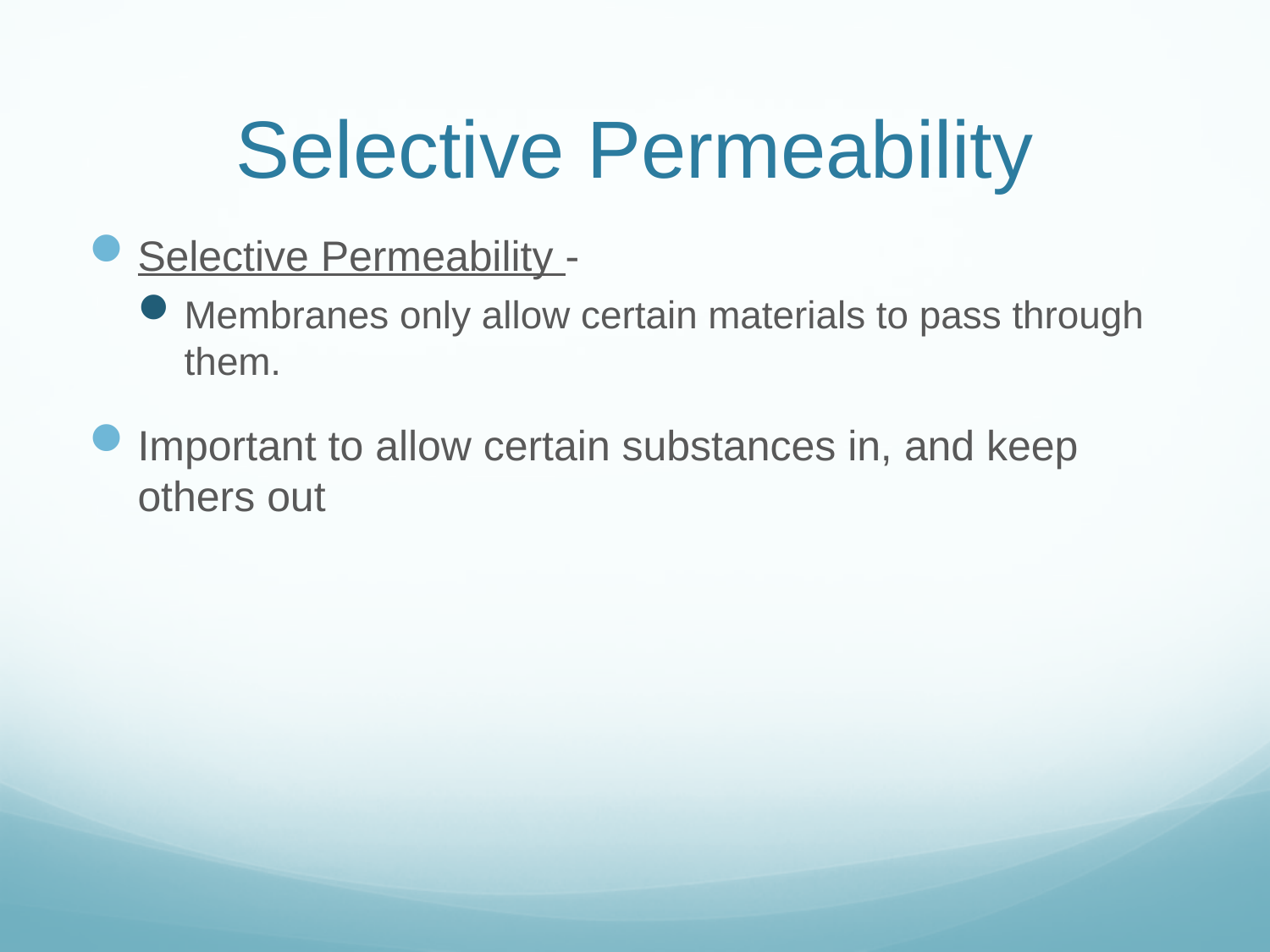

# Selective Permeability
Selective Permeability -
Membranes only allow certain materials to pass through them.
Important to allow certain substances in, and keep others out